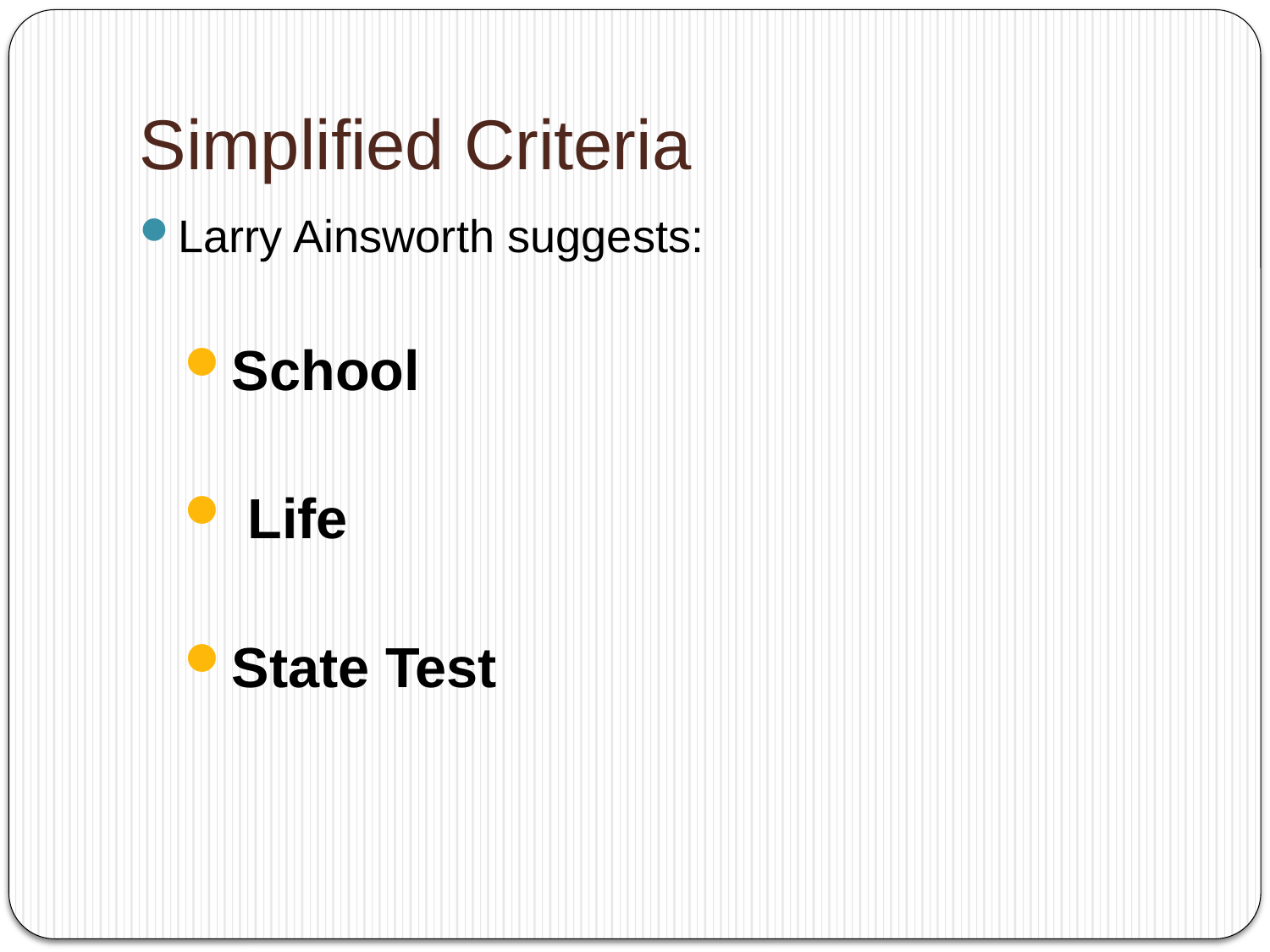

# Simplified Criteria
Larry Ainsworth suggests:

School

 Life

State Test